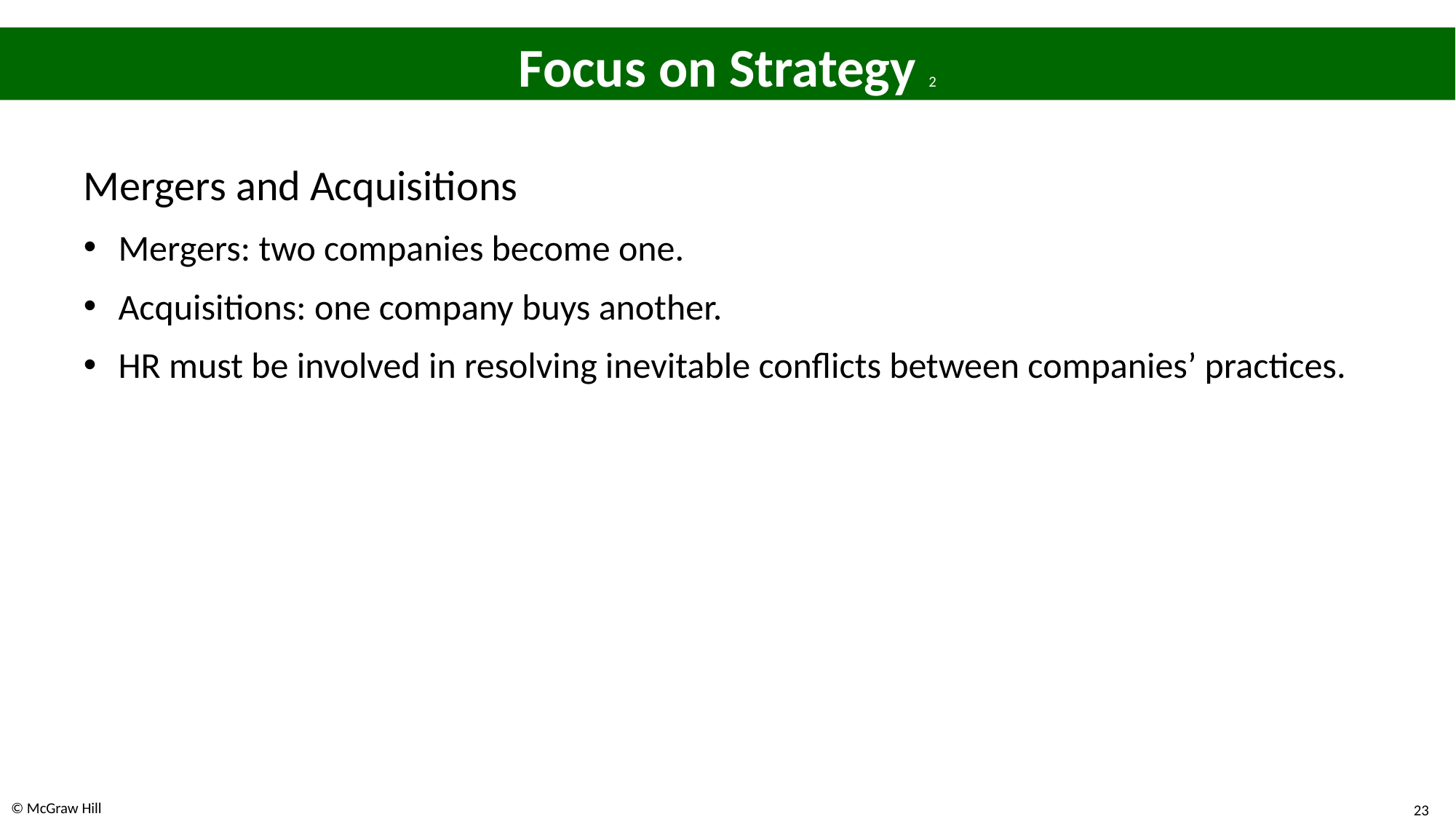

# Focus on Strategy 2
Mergers and Acquisitions
Mergers: two companies become one.
Acquisitions: one company buys another.
HR must be involved in resolving inevitable conflicts between companies’ practices.